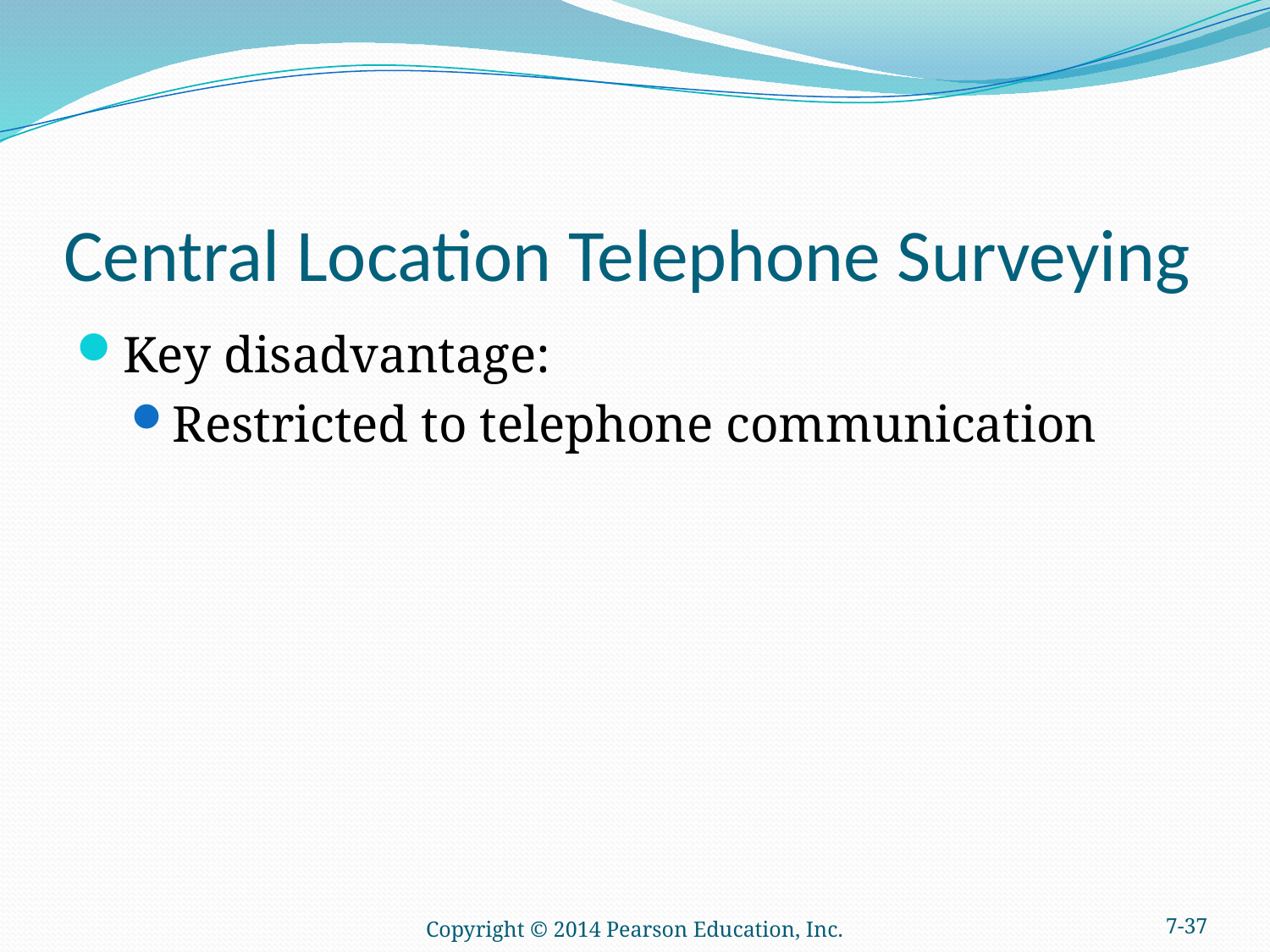

# Central Location Telephone Surveying
Key disadvantage:
Restricted to telephone communication